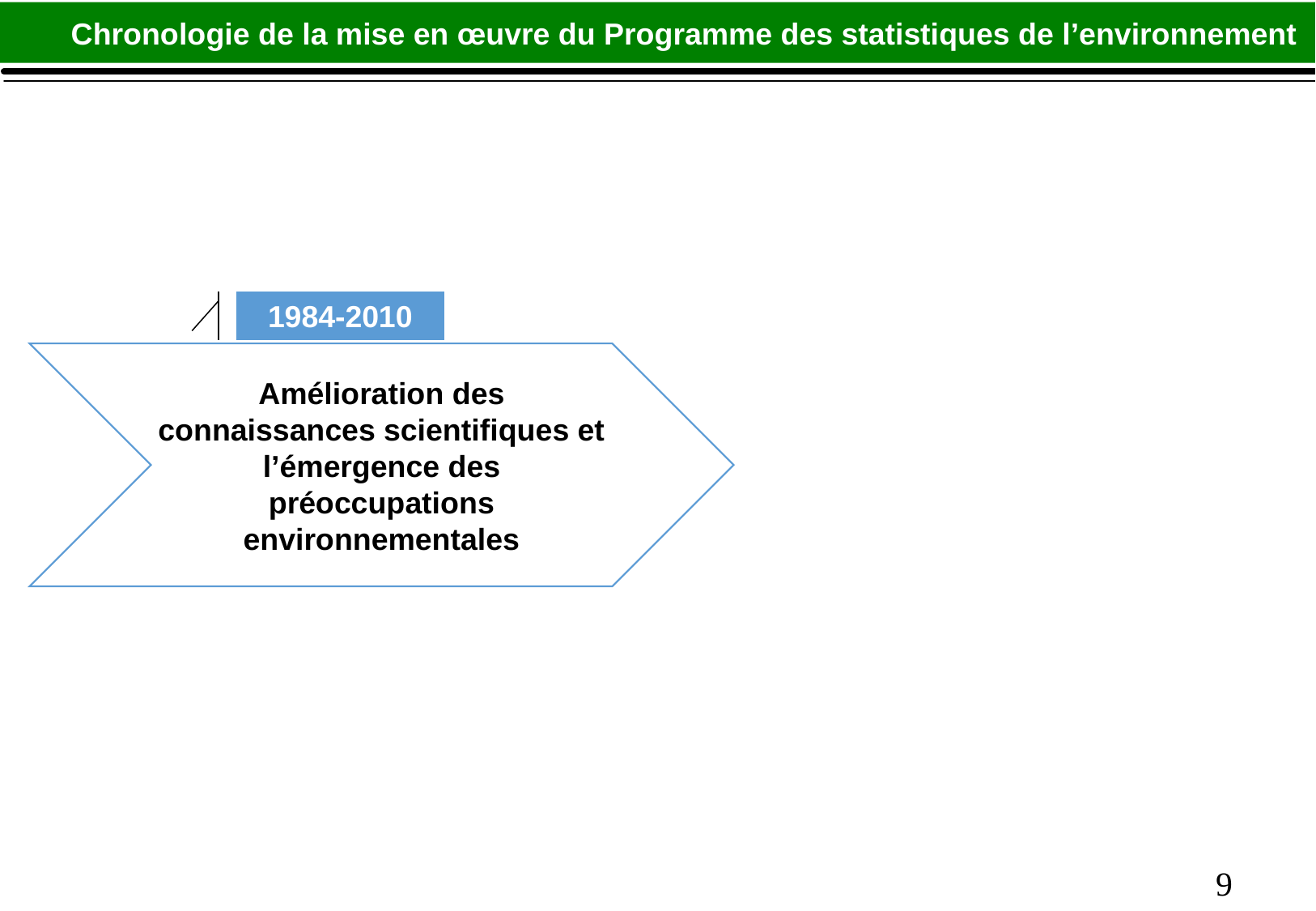

Chronologie de la mise en œuvre du Programme des statistiques de l’environnement

1984-2010
Amélioration des connaissances scientifiques et l’émergence des préoccupations environnementales
9